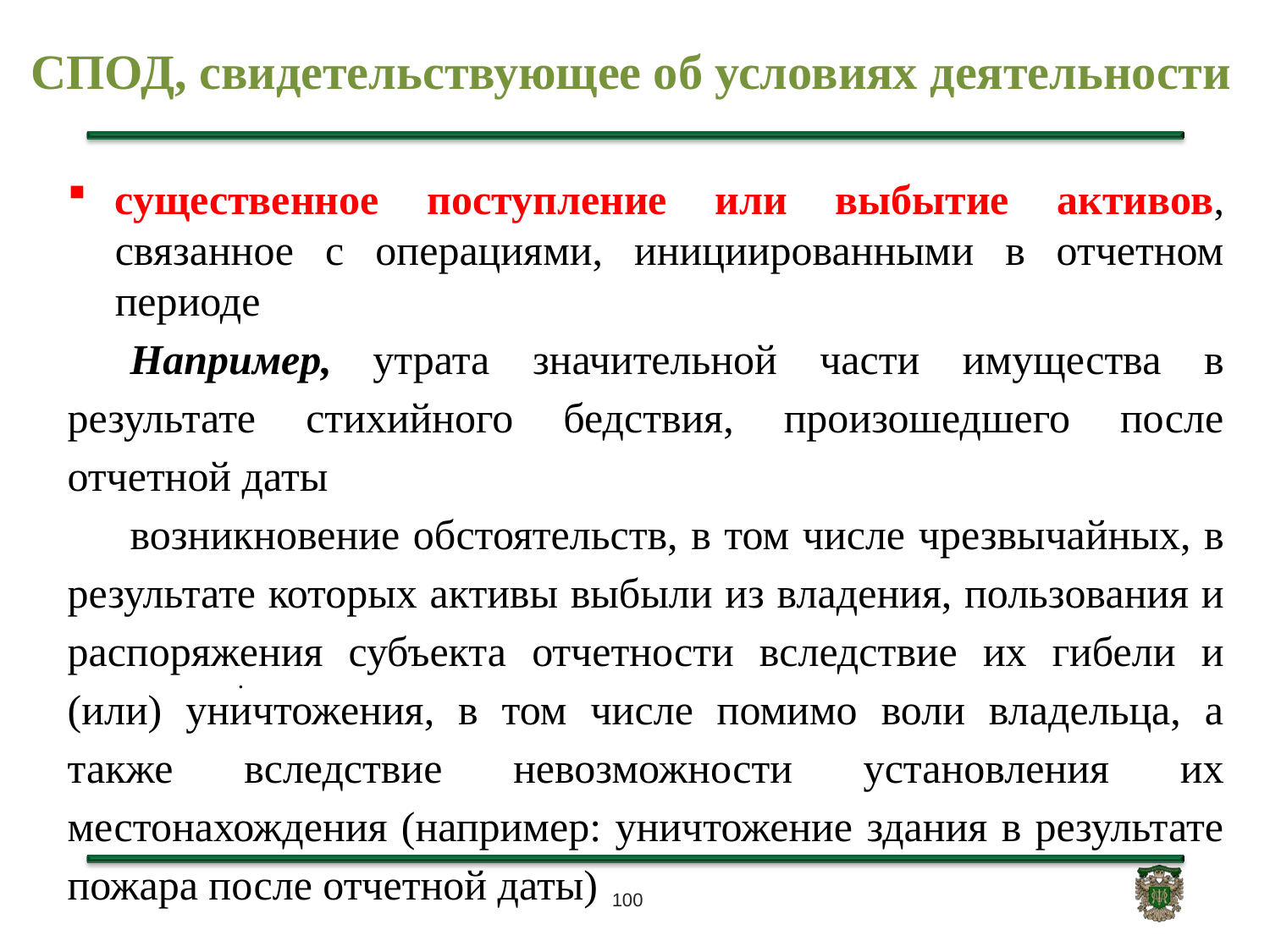

# СПОД, свидетельствующее об условиях деятельности
существенное поступление или выбытие активов, связанное с операциями, инициированными в отчетном периоде
Например, утрата значительной части имущества в результате стихийного бедствия, произошедшего после отчетной даты
возникновение обстоятельств, в том числе чрезвычайных, в результате которых активы выбыли из владения, пользования и распоряжения субъекта отчетности вследствие их гибели и (или) уничтожения, в том числе помимо воли владельца, а также вследствие невозможности установления их местонахождения (например: уничтожение здания в результате пожара после отчетной даты)

.
100